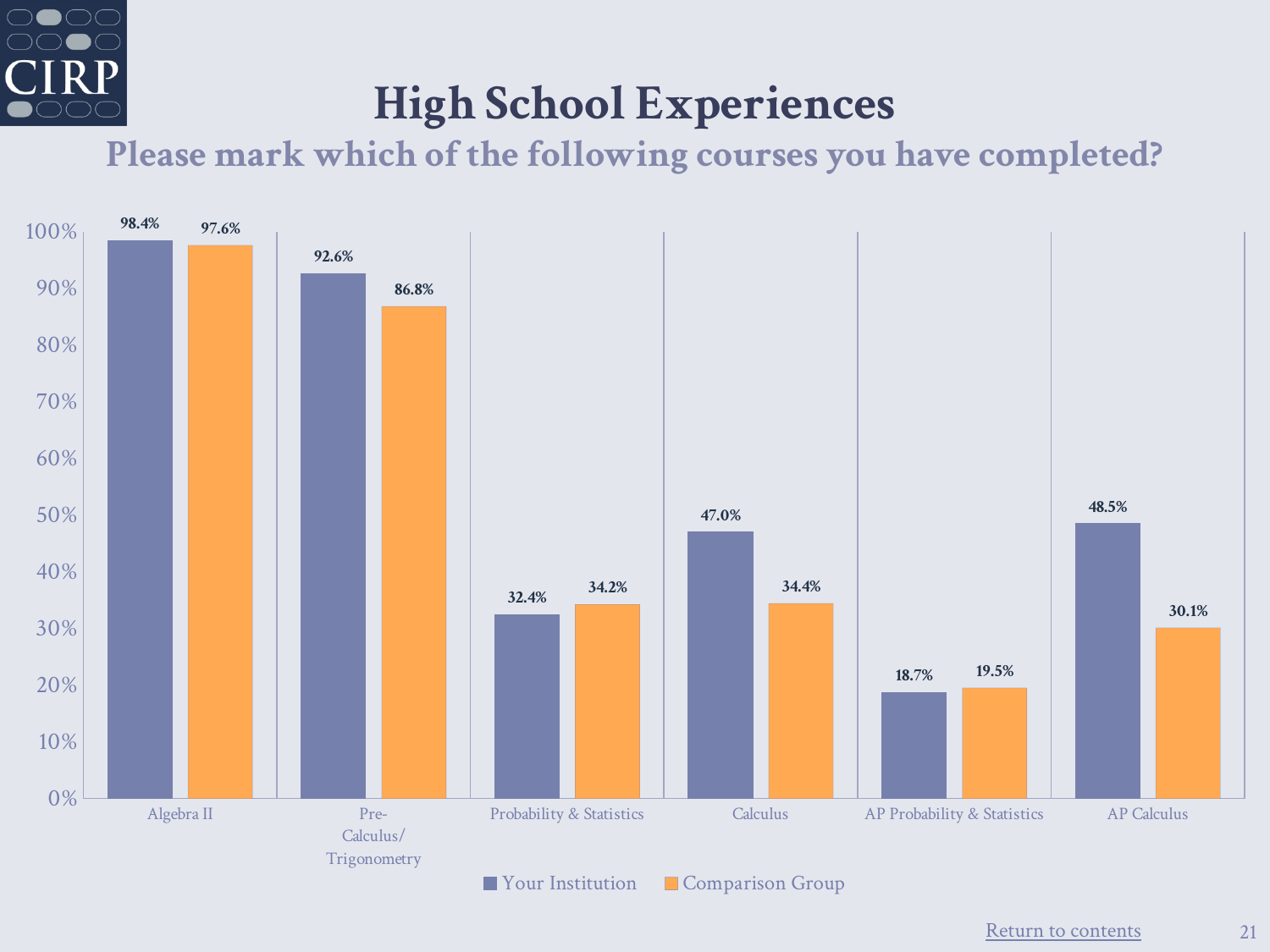

# High School Experiences Please mark which of the following courses you have completed?

### Chart

| Category | Your Institution | Comparison Group |
|---|---|---|
| Algebra II | 0.984 | 0.976 |
| Pre-Calculus/Trigonometry | 0.926 | 0.868 |
| Probability & Statistics | 0.324 | 0.342 |
| Calculus | 0.47 | 0.344 |
| AP Probability & Statistics | 0.187 | 0.195 |
| AP Calculus | 0.485 | 0.301 |
21